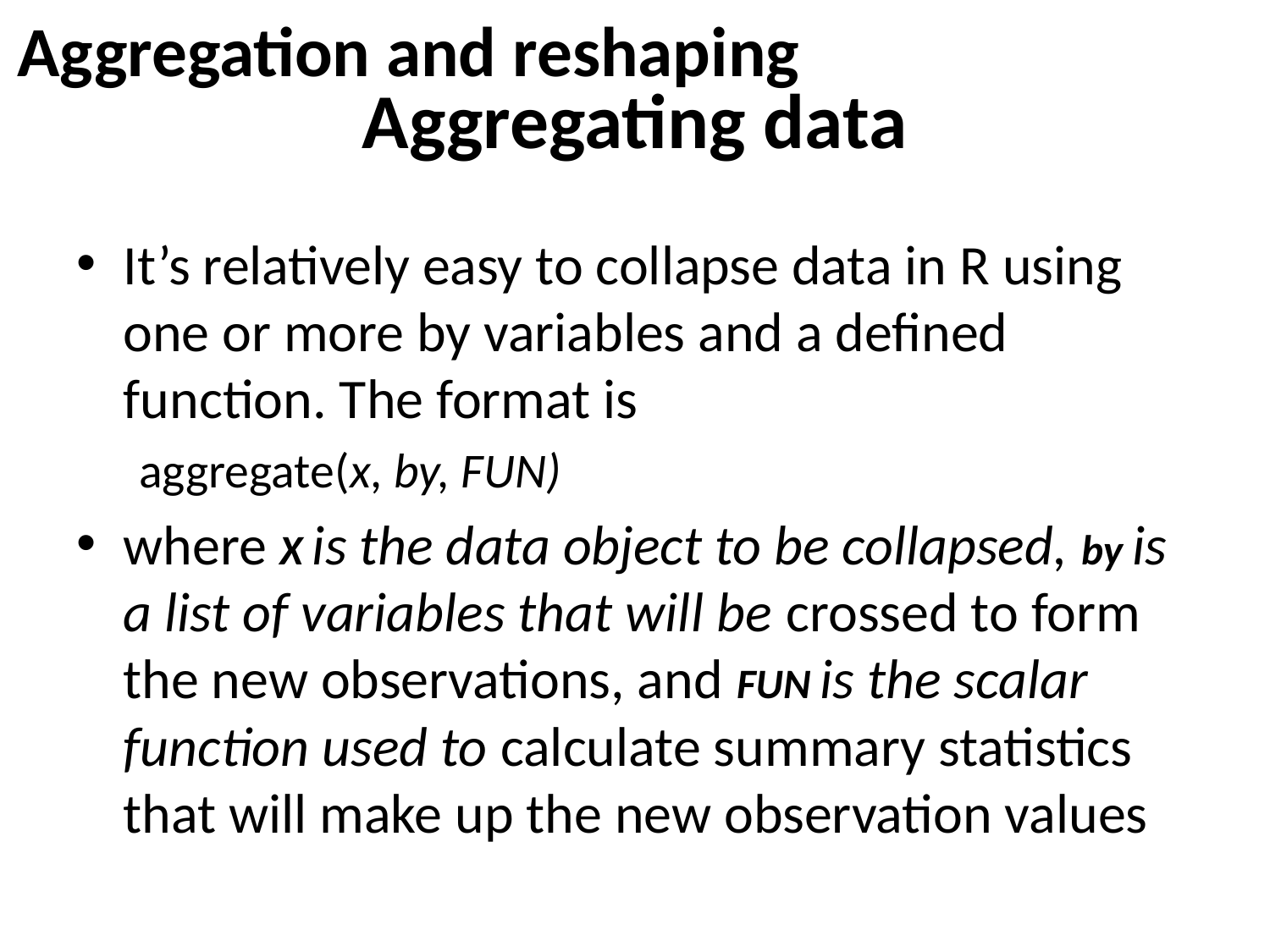

Aggregation and reshaping
# Aggregating data
It’s relatively easy to collapse data in R using one or more by variables and a defined function. The format is
aggregate(x, by, FUN)
where X is the data object to be collapsed, by is a list of variables that will be crossed to form the new observations, and FUN is the scalar function used to calculate summary statistics that will make up the new observation values